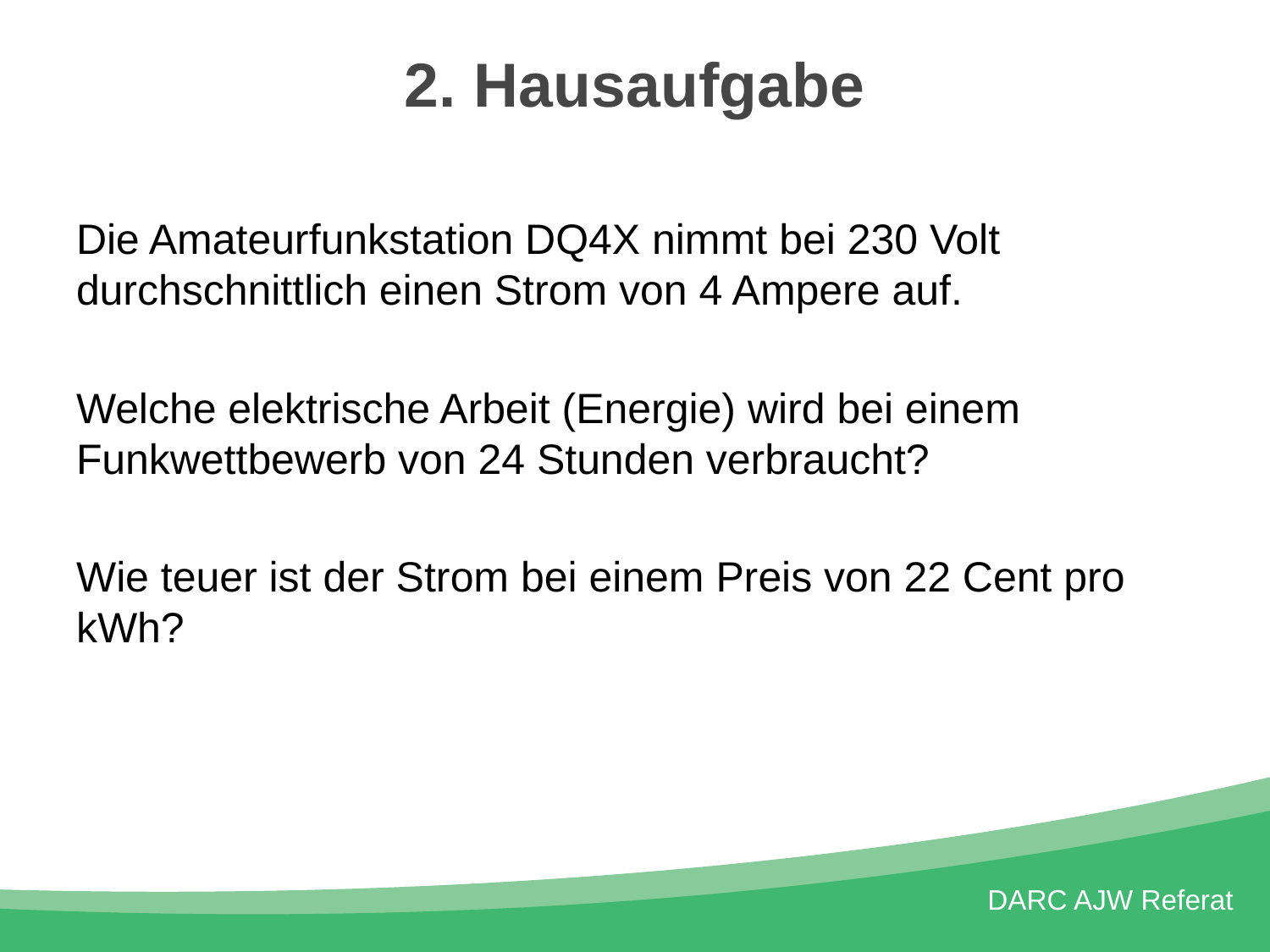

# 2. Hausaufgabe

Die Amateurfunkstation DQ4X nimmt bei 230 Volt durchschnittlich einen Strom von 4 Ampere auf.

Welche elektrische Arbeit (Energie) wird bei einem Funkwettbewerb von 24 Stunden verbraucht?

Wie teuer ist der Strom bei einem Preis von 22 Cent pro kWh?